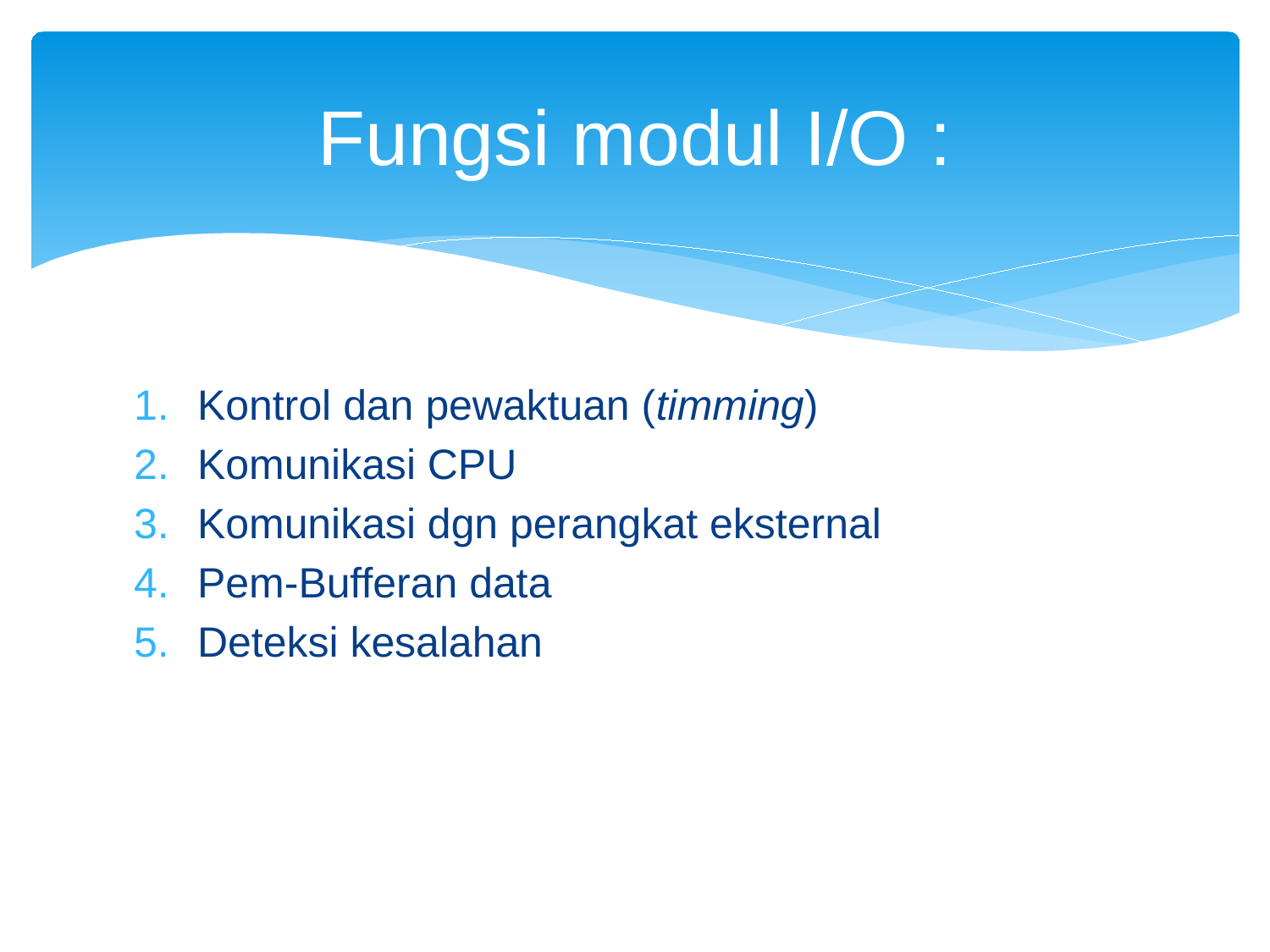

# Fungsi modul I/O :
Kontrol dan pewaktuan (timming)
Komunikasi CPU
Komunikasi dgn perangkat eksternal
Pem-Bufferan data
Deteksi kesalahan